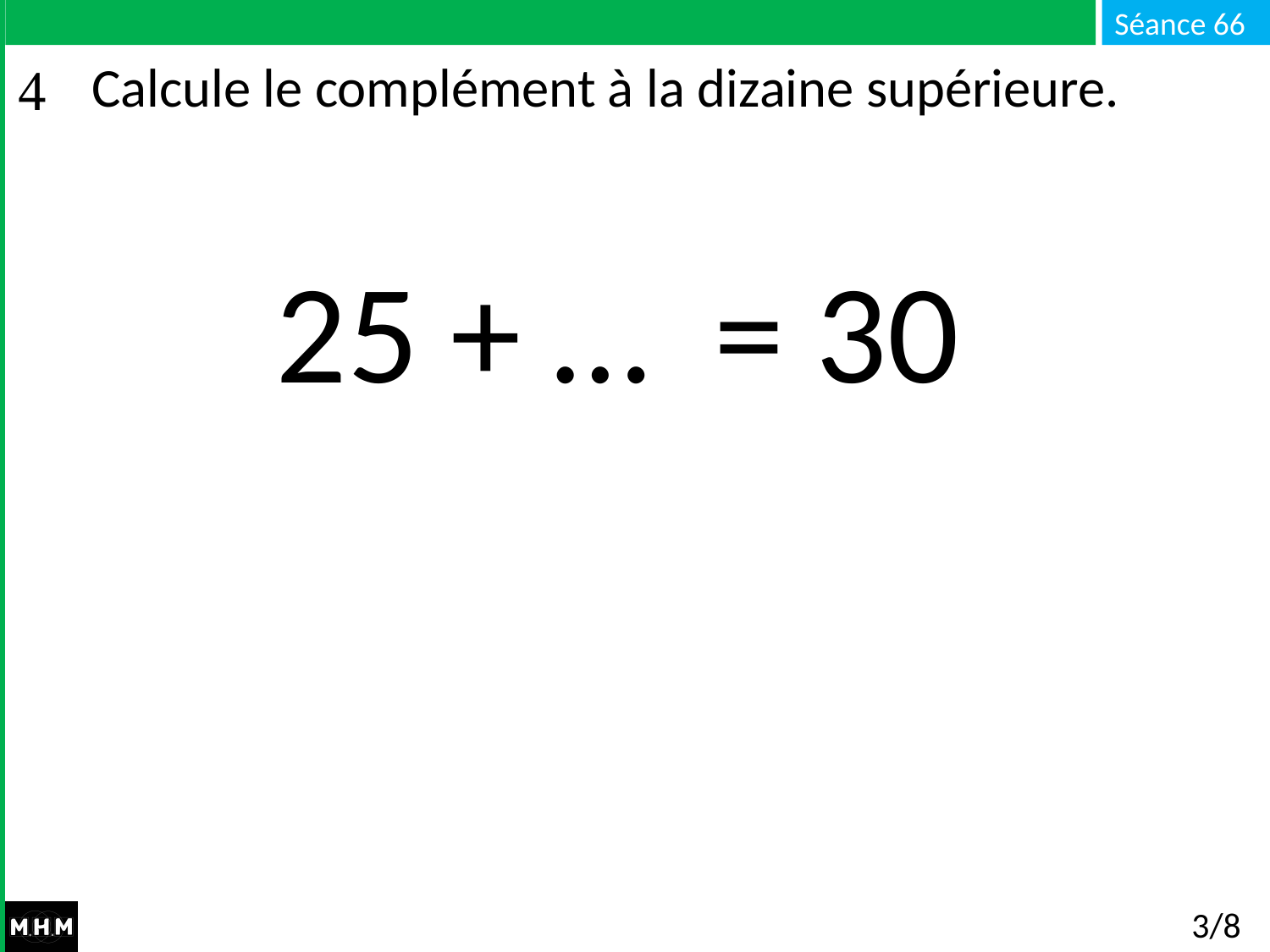

# Calcule le complément à la dizaine supérieure.
 25 + …  = 30
3/8